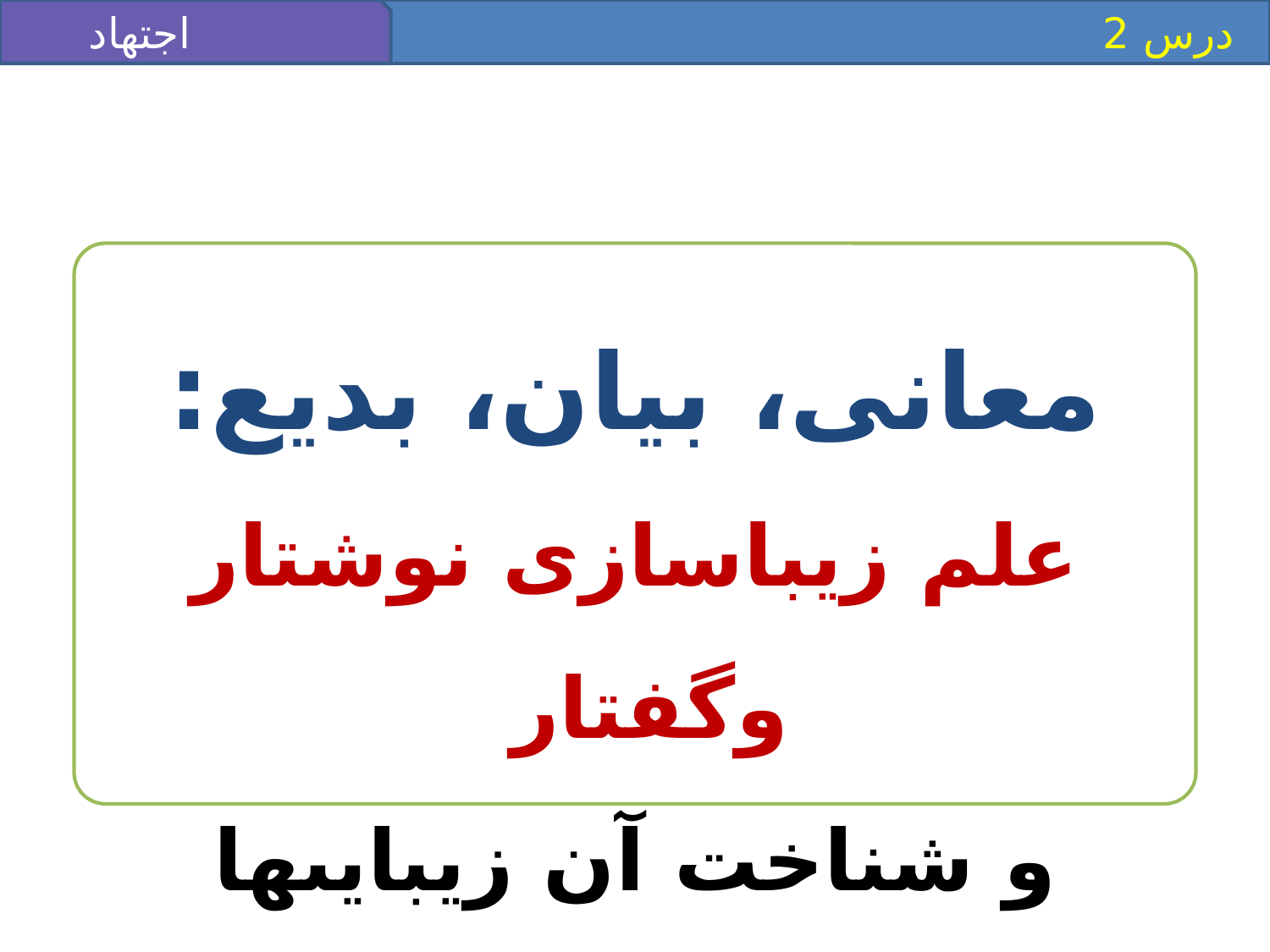

اجتهاد
 درس 2

معانى، بيان، بديع:
علم زيباسازى نوشتار وگفتار
و شناخت آن زيبايى‏ها